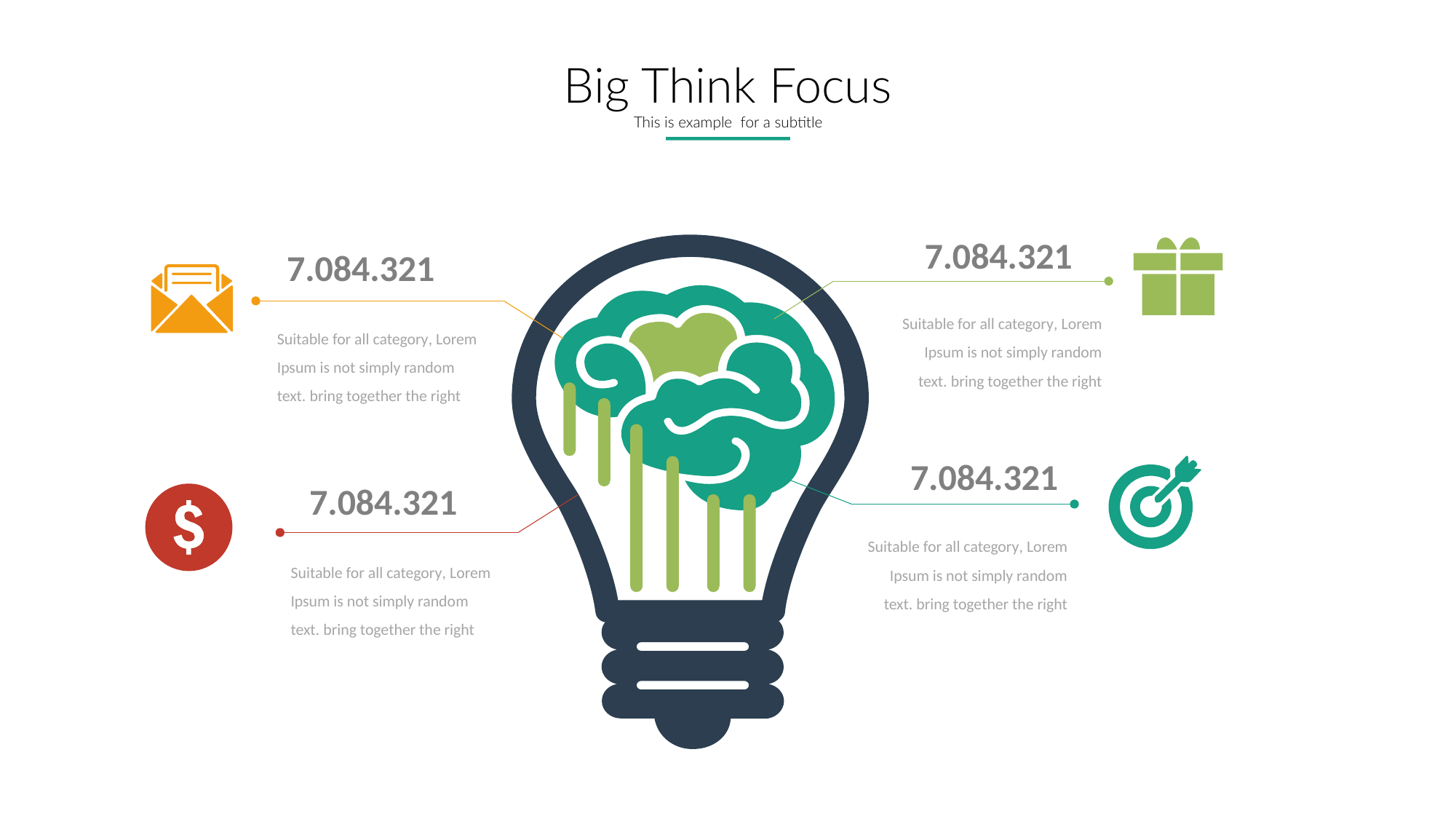

Big Think Focus
This is example  for a subtitle

7.084.321

7.084.321

Suitable for all category, Lorem Ipsum is not simply random text. bring together the right
Suitable for all category, Lorem Ipsum is not simply random text. bring together the right
7.084.321

7.084.321

Suitable for all category, Lorem Ipsum is not simply random text. bring together the right
Suitable for all category, Lorem Ipsum is not simply random text. bring together the right